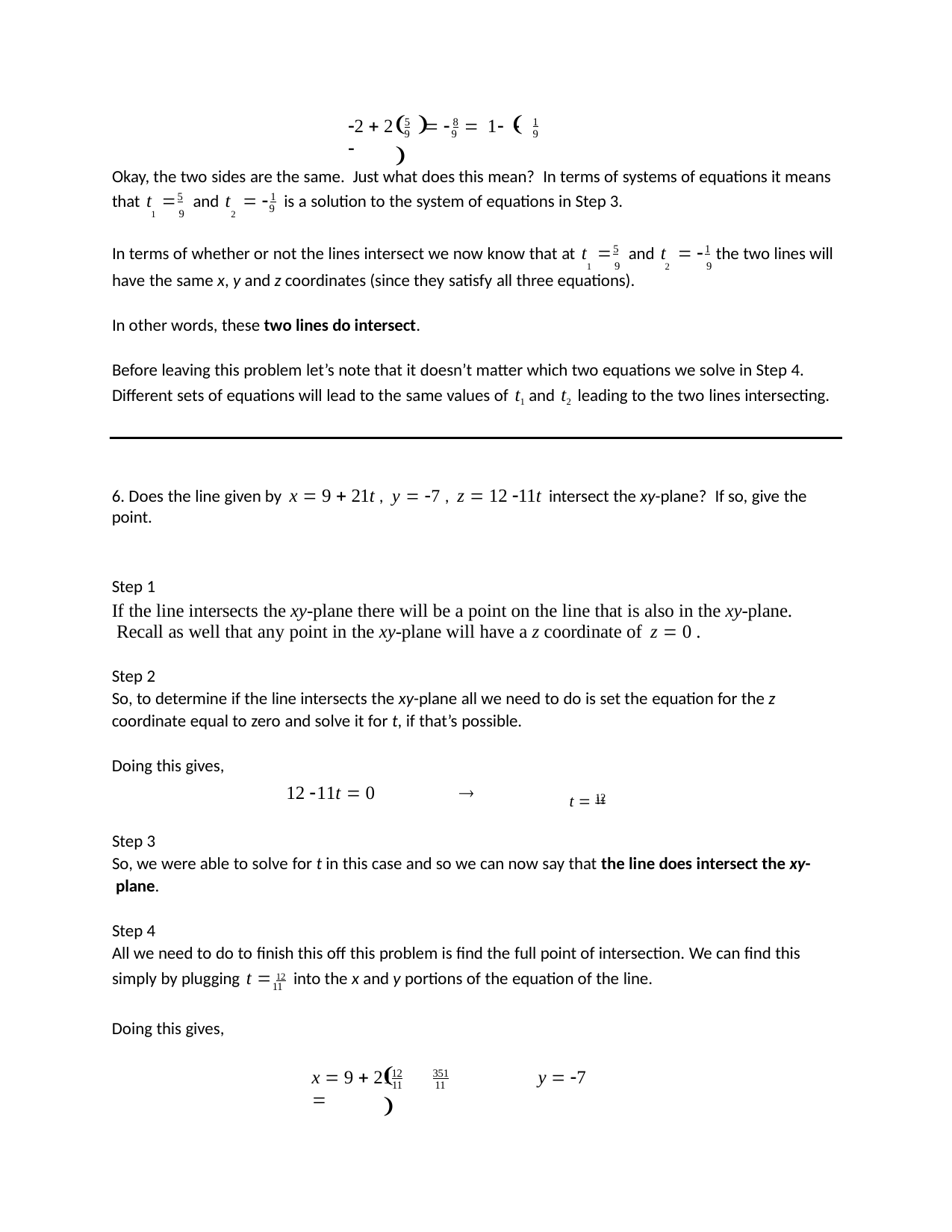

(  )	(	)
−2 + 2	= −   = −
1− −
5	8
1
9
9
9
Okay, the two sides are the same. Just what does this mean? In terms of systems of equations it means
that t =	and t = −	is a solution to the system of equations in Step 3.
5	1
1	9	2
9
In terms of whether or not the lines intersect we now know that at t =	and t = − the two lines will
5
1
1	9
2	9
have the same x, y and z coordinates (since they satisfy all three equations).

In other words, these two lines do intersect.

Before leaving this problem let’s note that it doesn’t matter which two equations we solve in Step 4.  Different sets of equations will lead to the same values of t1 and t2 leading to the two lines intersecting.

6. Does the line given by x = 9 + 21t , y = −7 , z = 12 −11t intersect the xy-plane? If so, give the point.

Step 1
If the line intersects the xy-plane there will be a point on the line that is also in the xy-plane.  Recall as well that any point in the xy-plane will have a z coordinate of z = 0 .

Step 2
So, to determine if the line intersects the xy-plane all we need to do is set the equation for the z
coordinate equal to zero and solve it for t, if that’s possible.

Doing this gives,
t = 12
12 −11t = 0	→
11
Step 3
So, we were able to solve for t in this case and so we can now say that the line does intersect the xy-  plane.

Step 4
All we need to do to finish this off this problem is find the full point of intersection. We can find this
simply by plugging t = 12 into the x and y portions of the equation of the line.
11
Doing this gives,
( )
x = 9 + 21	=
y = −7
12	351
11	11